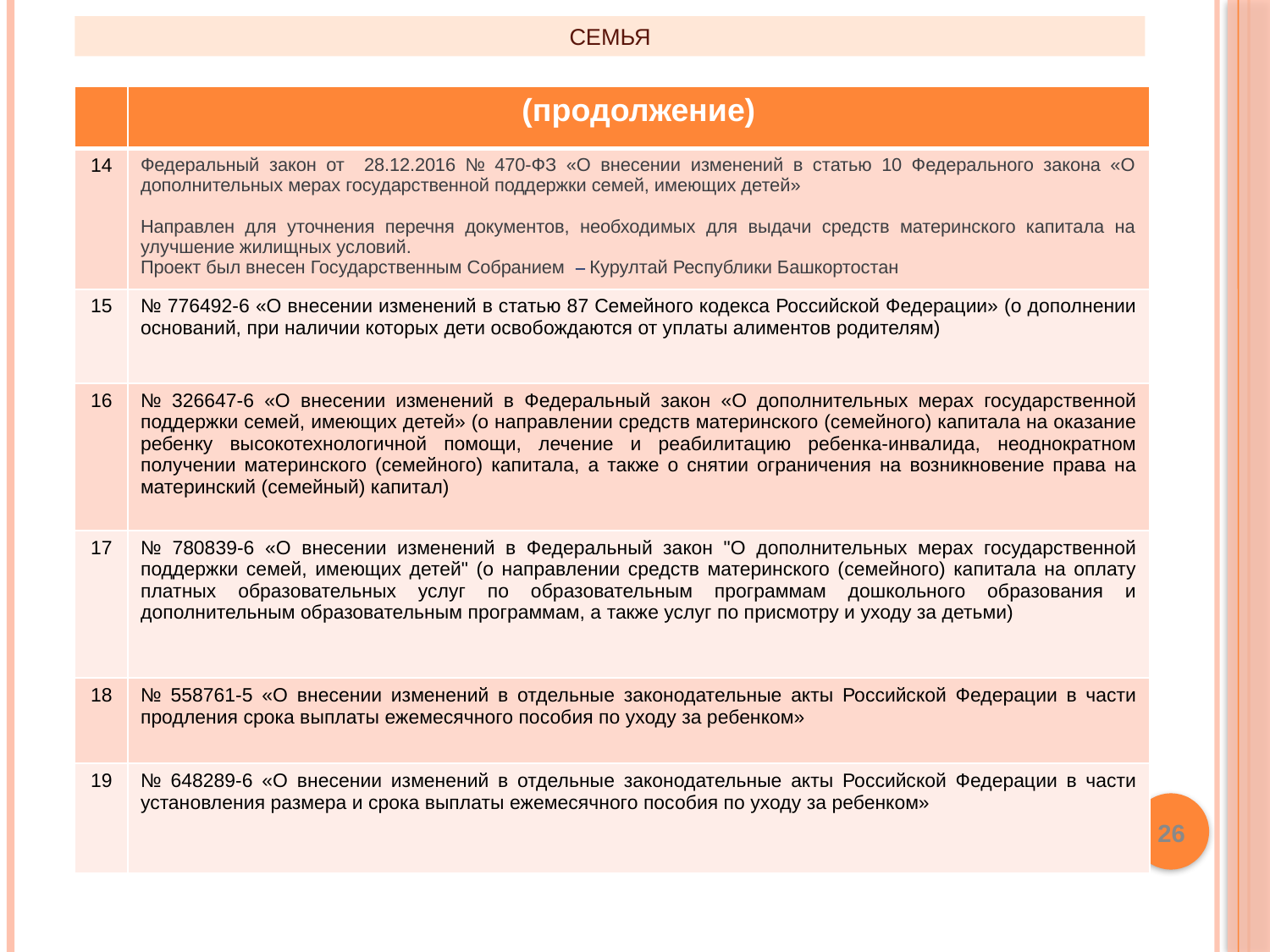

семья
|  | (продолжение) |
| --- | --- |
| 14 | Федеральный закон от 28.12.2016 № 470-ФЗ «О внесении изменений в статью 10 Федерального закона «О дополнительных мерах государственной поддержки семей, имеющих детей» Направлен для уточнения перечня документов, необходимых для выдачи средств материнского капитала на улучшение жилищных условий. Проект был внесен Государственным Собранием – Курултай Республики Башкортостан |
| 15 | № 776492-6 «О внесении изменений в статью 87 Семейного кодекса Российской Федерации» (о дополнении оснований, при наличии которых дети освобождаются от уплаты алиментов родителям) |
| 16 | № 326647-6 «О внесении изменений в Федеральный закон «О дополнительных мерах государственной поддержки семей, имеющих детей» (о направлении средств материнского (семейного) капитала на оказание ребенку высокотехнологичной помощи, лечение и реабилитацию ребенка-инвалида, неоднократном получении материнского (семейного) капитала, а также о снятии ограничения на возникновение права на материнский (семейный) капитал) |
| 17 | № 780839-6 «О внесении изменений в Федеральный закон "О дополнительных мерах государственной поддержки семей, имеющих детей" (о направлении средств материнского (семейного) капитала на оплату платных образовательных услуг по образовательным программам дошкольного образования и дополнительным образовательным программам, а также услуг по присмотру и уходу за детьми) |
| 18 | № 558761-5 «О внесении изменений в отдельные законодательные акты Российской Федерации в части продления срока выплаты ежемесячного пособия по уходу за ребенком» |
| 19 | № 648289-6 «О внесении изменений в отдельные законодательные акты Российской Федерации в части установления размера и срока выплаты ежемесячного пособия по уходу за ребенком» |
26